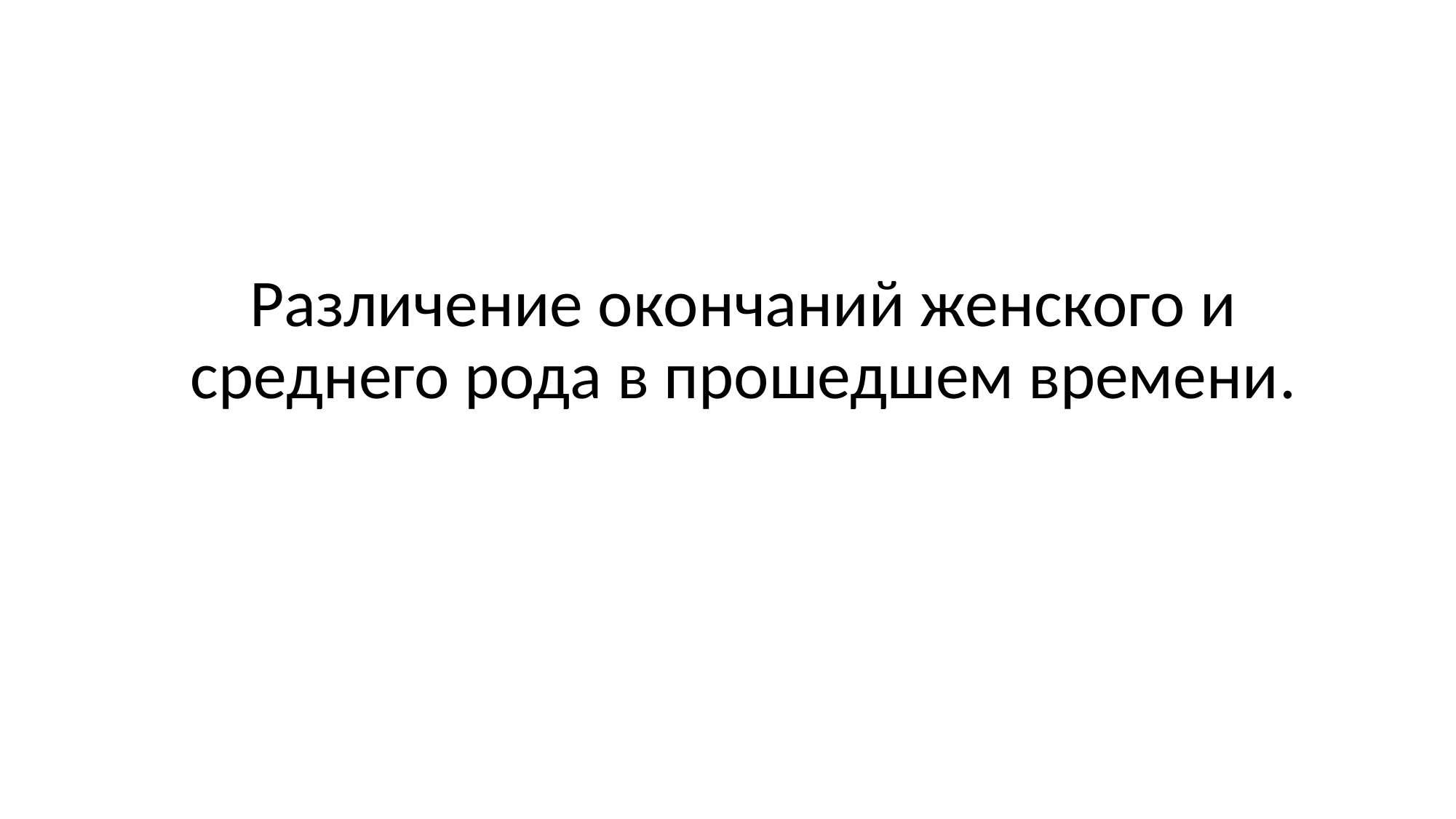

# Различение окончаний женского и среднего рода в прошедшем времени.